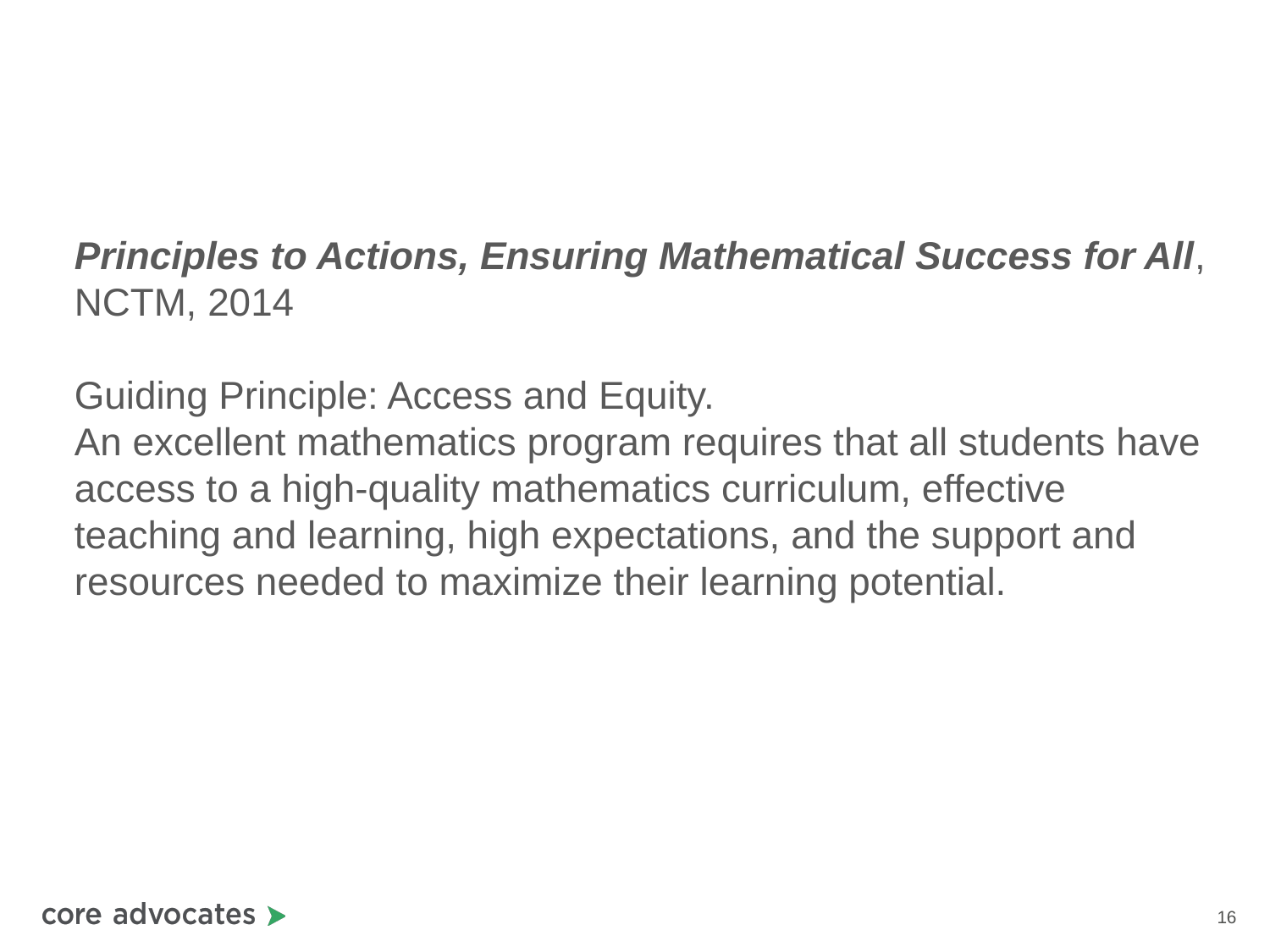

#
Principles to Actions, Ensuring Mathematical Success for All, NCTM, 2014

Guiding Principle: Access and Equity.
An excellent mathematics program requires that all students have access to a high-quality mathematics curriculum, effective teaching and learning, high expectations, and the support and resources needed to maximize their learning potential.